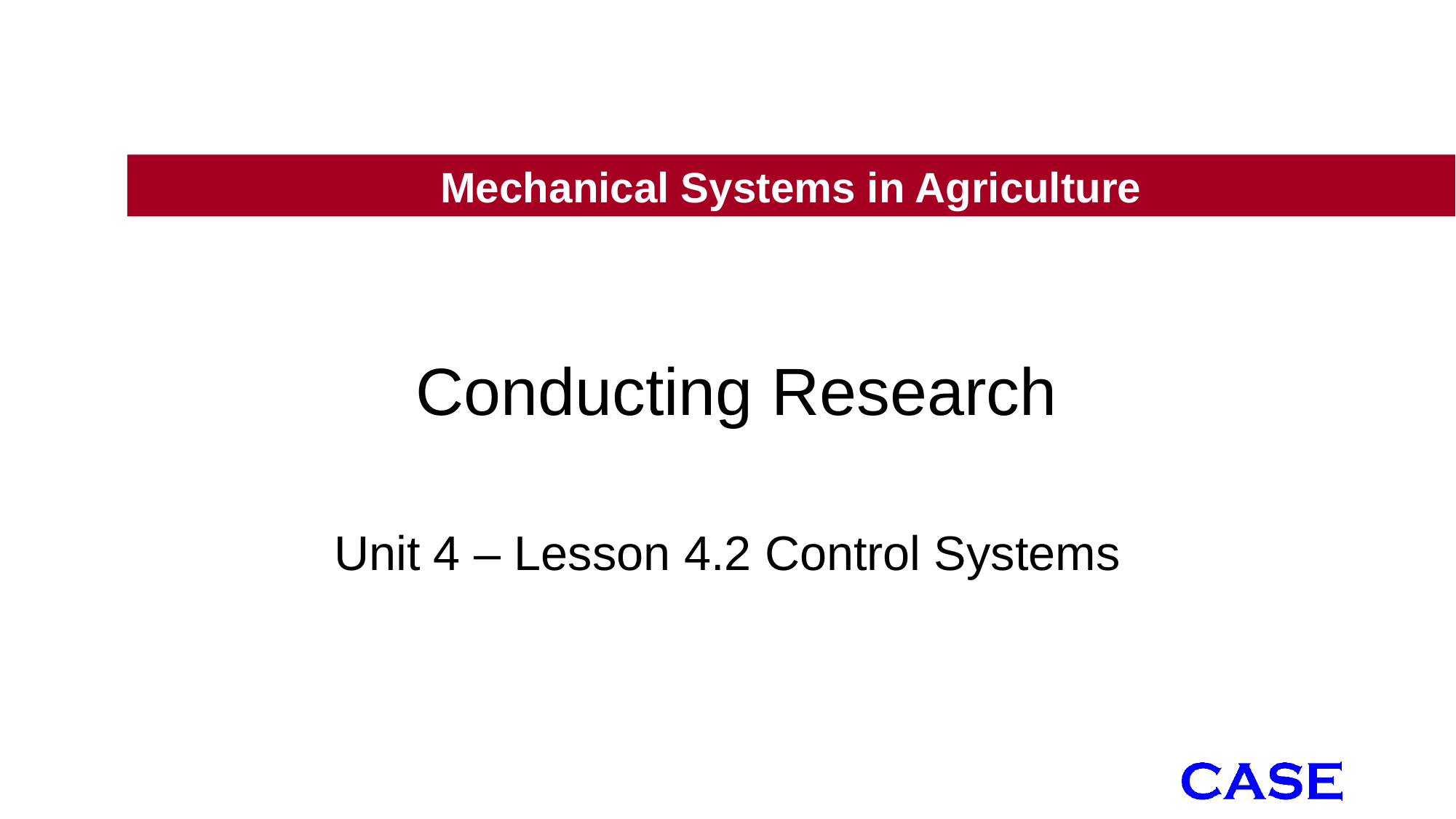

Mechanical Systems in Agriculture
# Conducting Research
Unit 4 – Lesson 4.2 Control Systems